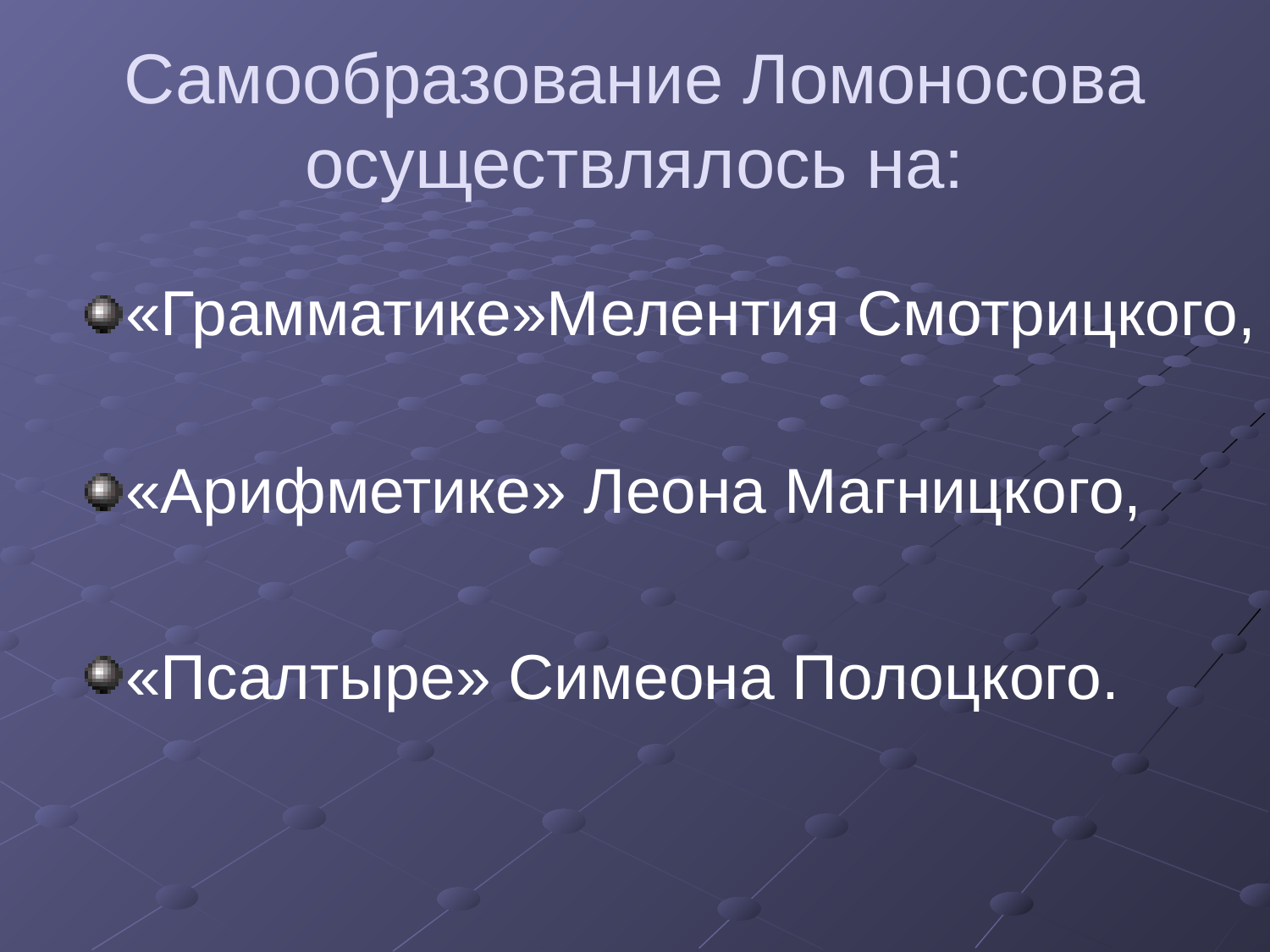

# Самообразование Ломоносова осуществлялось на:
«Грамматике»Мелентия Смотрицкого,

«Арифметике» Леона Магницкого,

«Псалтыре» Симеона Полоцкого.